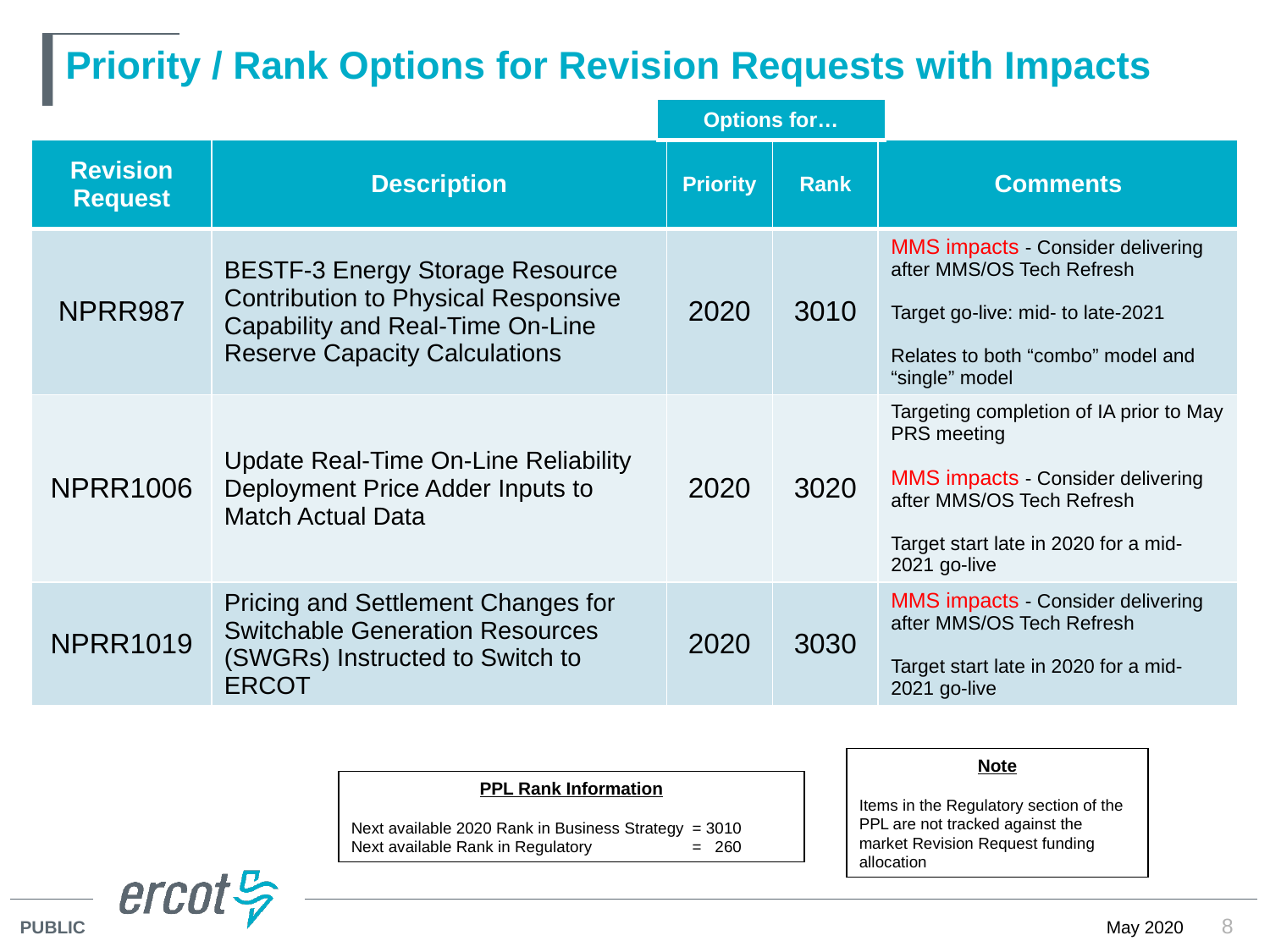

# Priority / Rank Options for Revision Requests with Impacts
| Options for… |
| --- |
| Revision Request | Description | Priority | Rank | Comments |
| --- | --- | --- | --- | --- |
| NPRR987 | BESTF-3 Energy Storage Resource Contribution to Physical Responsive Capability and Real-Time On-Line Reserve Capacity Calculations | 2020 | 3010 | MMS impacts - Consider delivering after MMS/OS Tech Refresh Target go-live: mid- to late-2021 Relates to both “combo” model and “single” model |
| NPRR1006 | Update Real-Time On-Line Reliability Deployment Price Adder Inputs to Match Actual Data | 2020 | 3020 | Targeting completion of IA prior to May PRS meeting MMS impacts - Consider delivering after MMS/OS Tech Refresh Target start late in 2020 for a mid-2021 go-live |
| NPRR1019 | Pricing and Settlement Changes for Switchable Generation Resources (SWGRs) Instructed to Switch to ERCOT | 2020 | 3030 | MMS impacts - Consider delivering after MMS/OS Tech Refresh Target start late in 2020 for a mid-2021 go-live |
Note

Items in the Regulatory section of the PPL are not tracked against the market Revision Request funding allocation
PPL Rank Information

Next available 2020 Rank in Business Strategy 	= 3010
Next available Rank in Regulatory	=   260
8